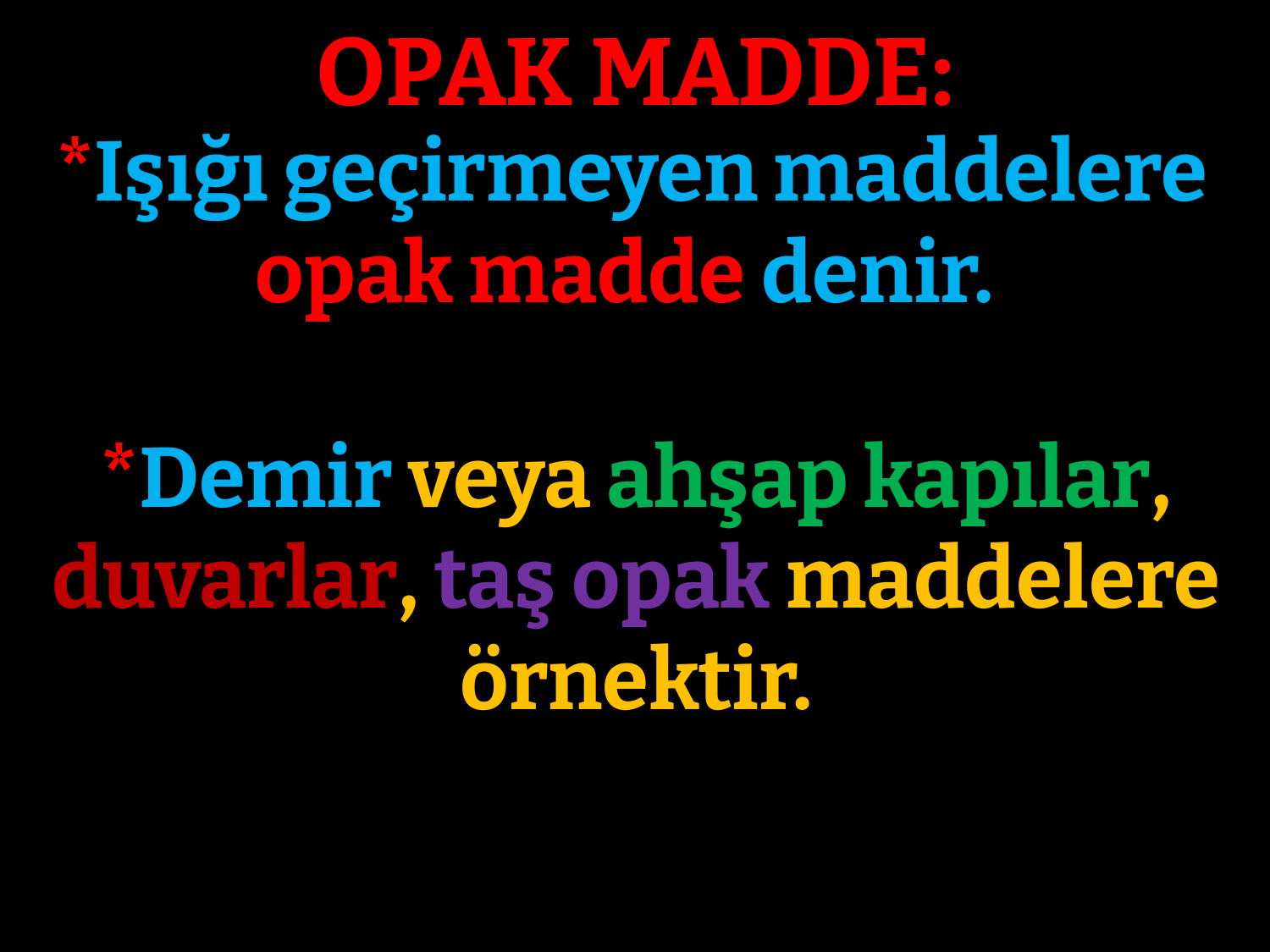

OPAK MADDE:
*Işığı geçirmeyen maddelere opak madde denir.
#
*Demir veya ahşap kapılar, duvarlar, taş opak maddelere örnektir.